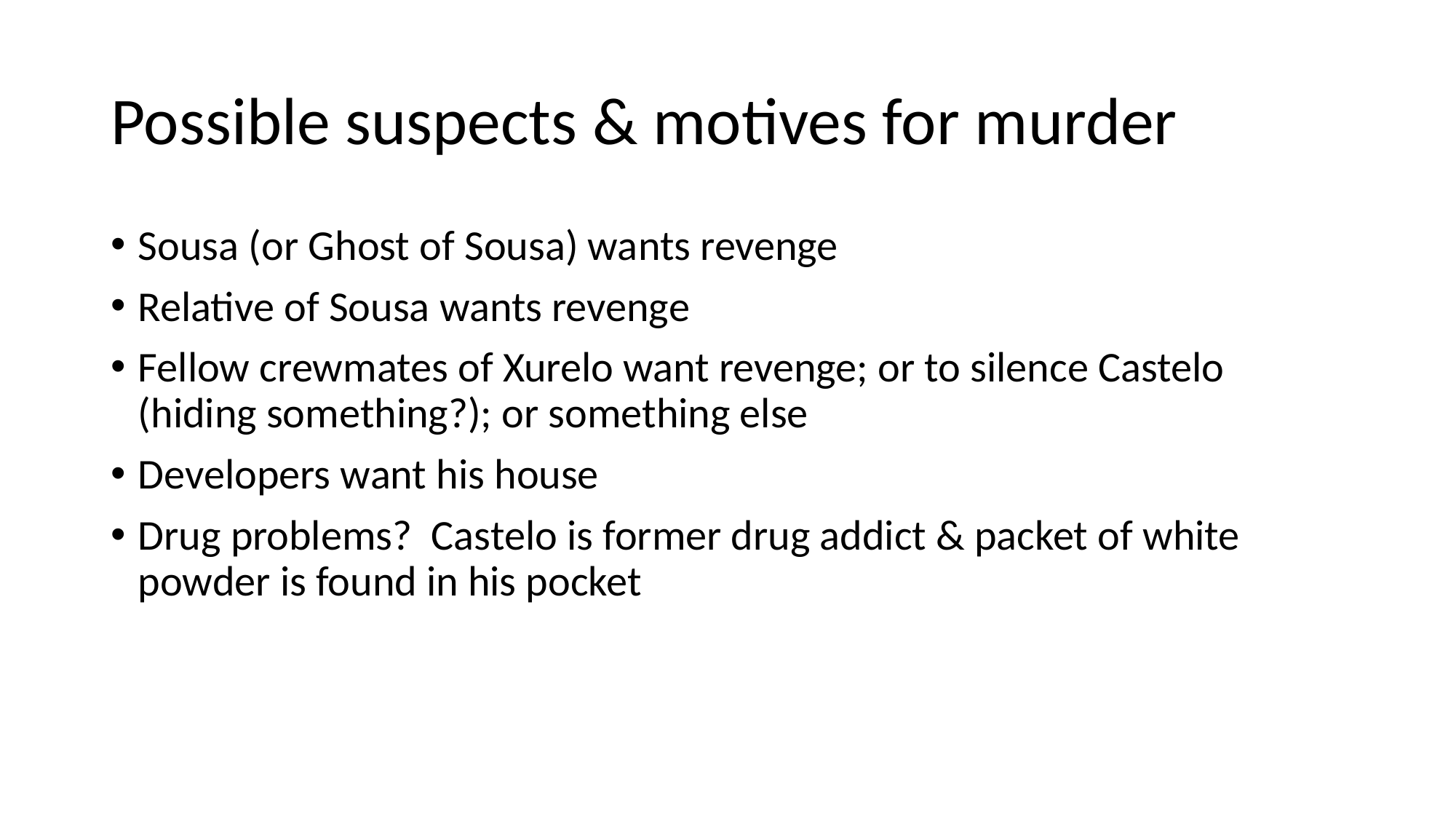

# Possible suspects & motives for murder
Sousa (or Ghost of Sousa) wants revenge
Relative of Sousa wants revenge
Fellow crewmates of Xurelo want revenge; or to silence Castelo (hiding something?); or something else
Developers want his house
Drug problems?  Castelo is former drug addict & packet of white powder is found in his pocket